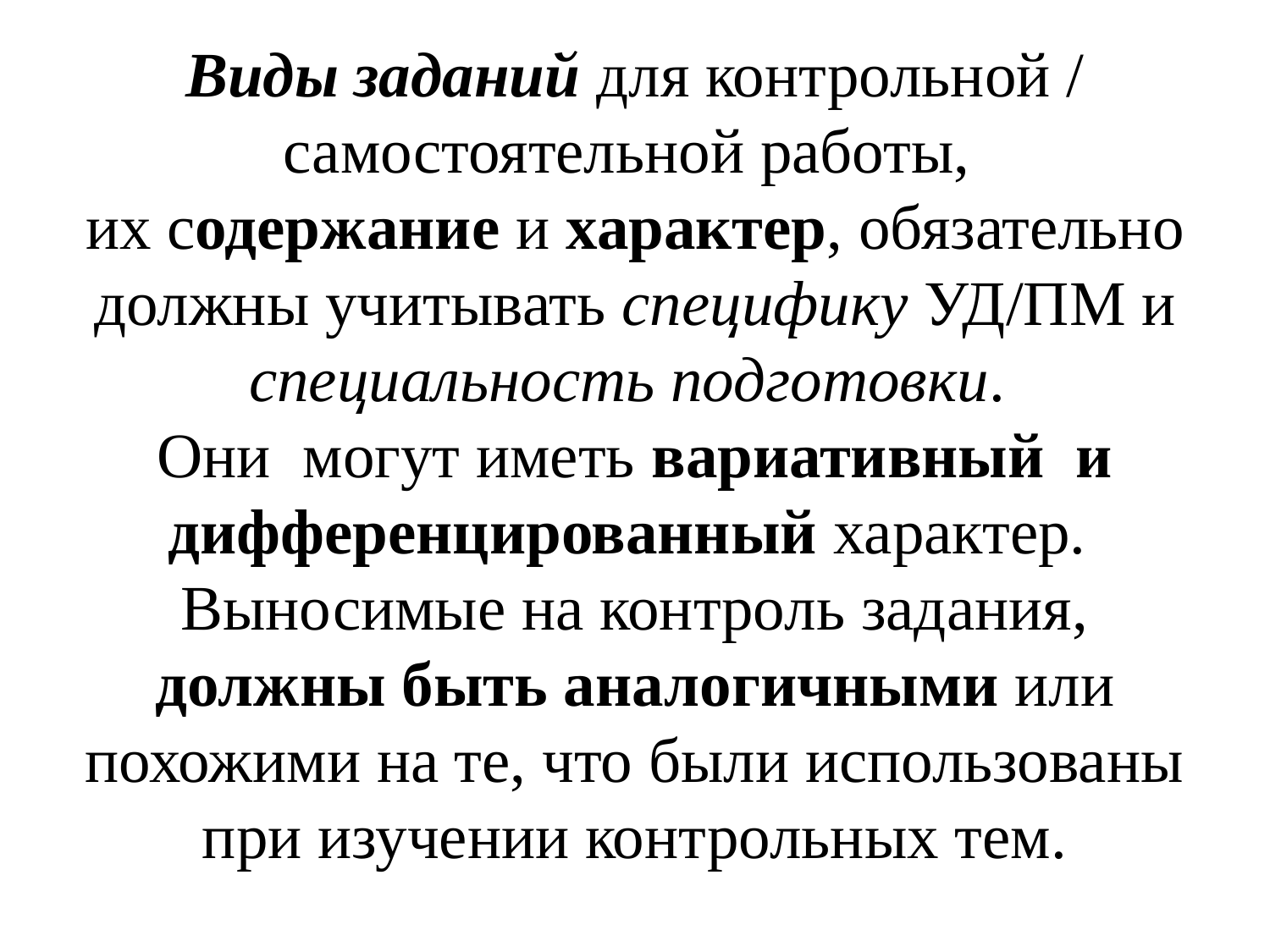

# Виды заданий для контрольной / самостоятельной работы, их содержание и характер, обязательно должны учитывать специфику УД/ПМ и специальность подготовки. Они  могут иметь вариативный  и дифференцированный характер. Выносимые на контроль задания, должны быть аналогичными или похожими на те, что были использованы при изучении контрольных тем.